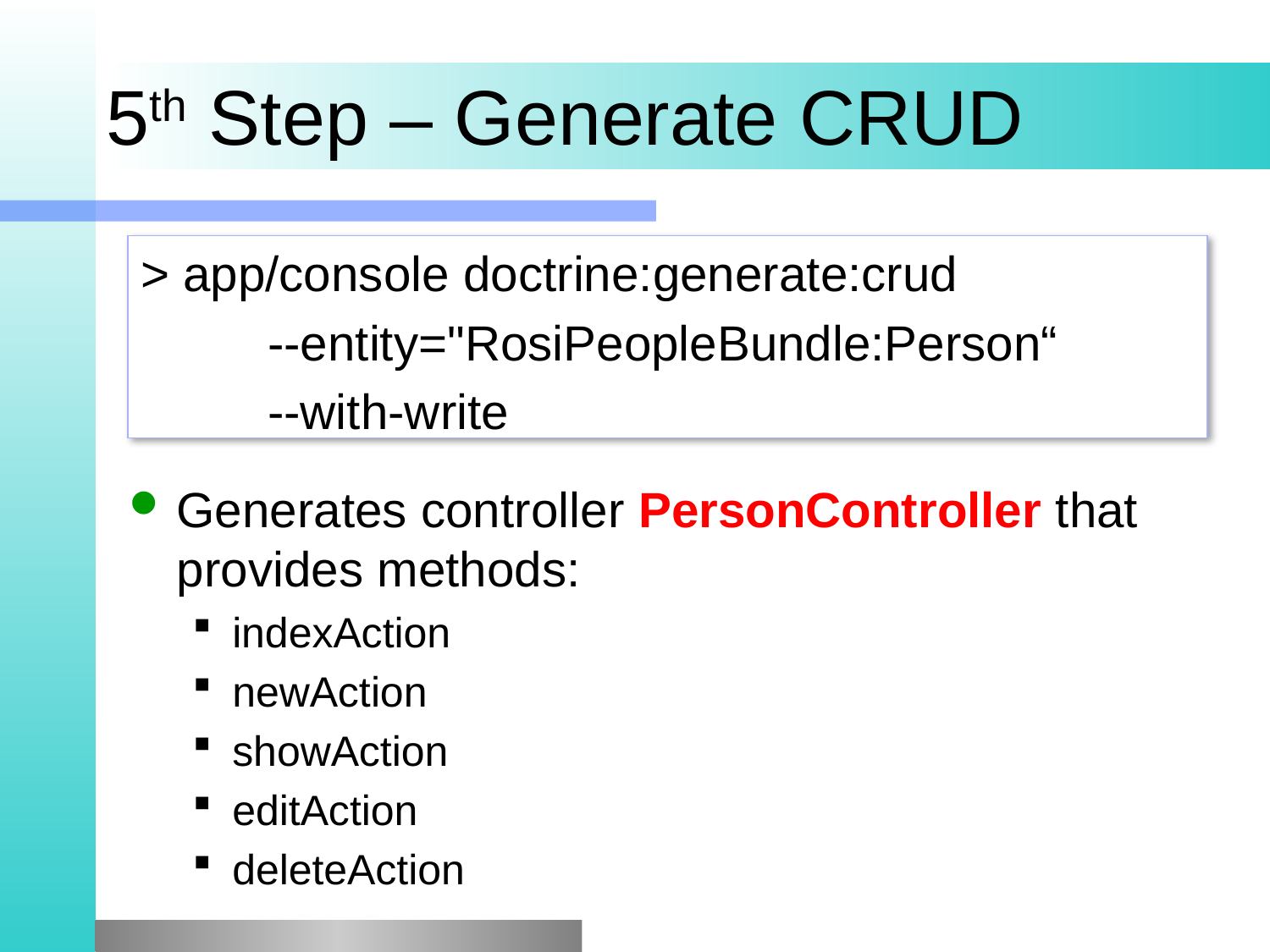

# 5th Step – Generate CRUD
> app/console doctrine:generate:crud
	--entity="RosiPeopleBundle:Person“
	--with-write

Generates controller PersonController that provides methods:
indexAction
newAction
showAction
editAction
deleteAction